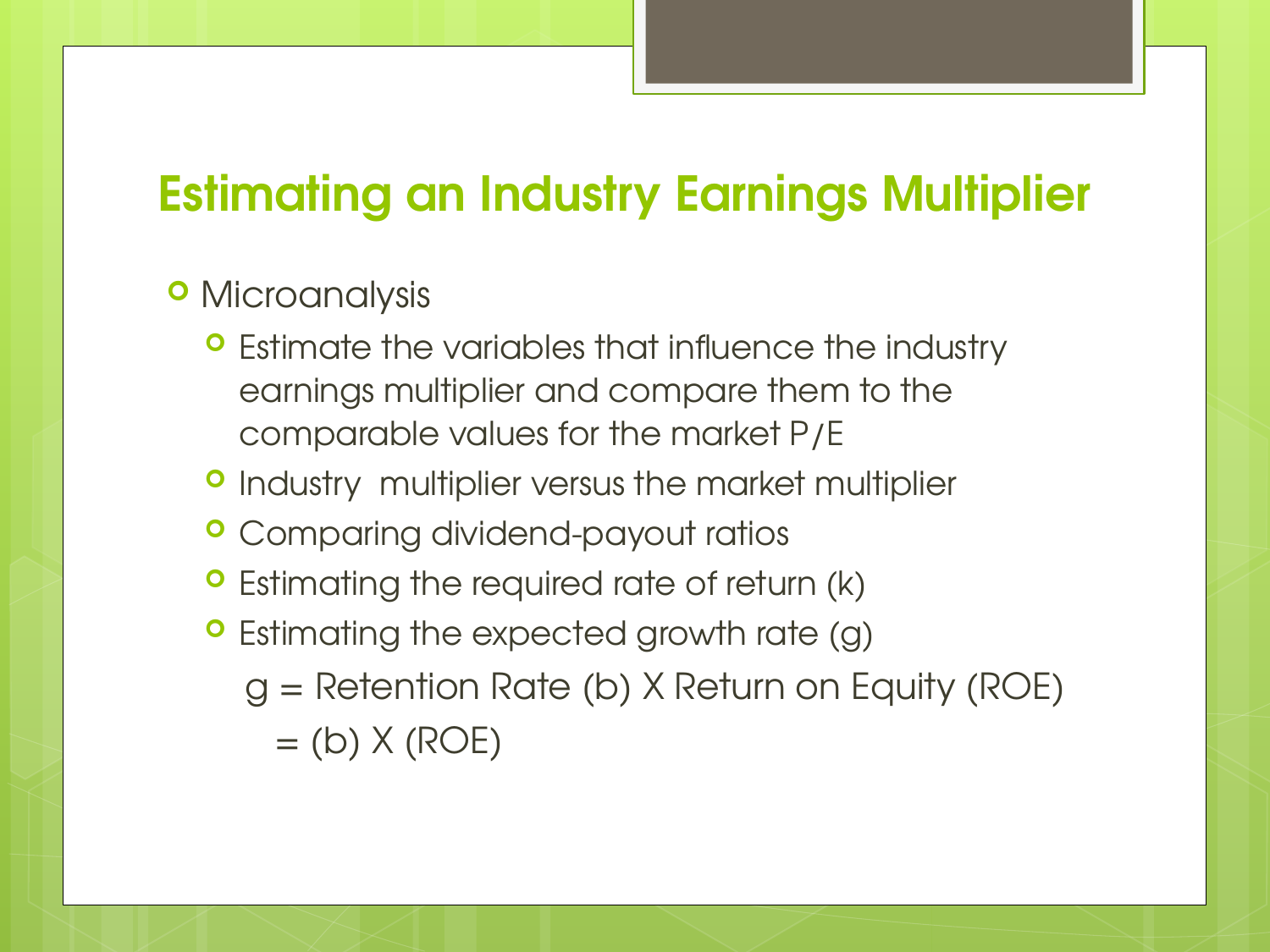

# Estimating an Industry Earnings Multiplier
Microanalysis
Estimate the variables that influence the industry earnings multiplier and compare them to the comparable values for the market P/E
Industry  multiplier versus the market multiplier
Comparing dividend-payout ratios
Estimating the required rate of return (k)
Estimating the expected growth rate (g)
g = Retention Rate (b) X Return on Equity (ROE)
   = (b) X (ROE)